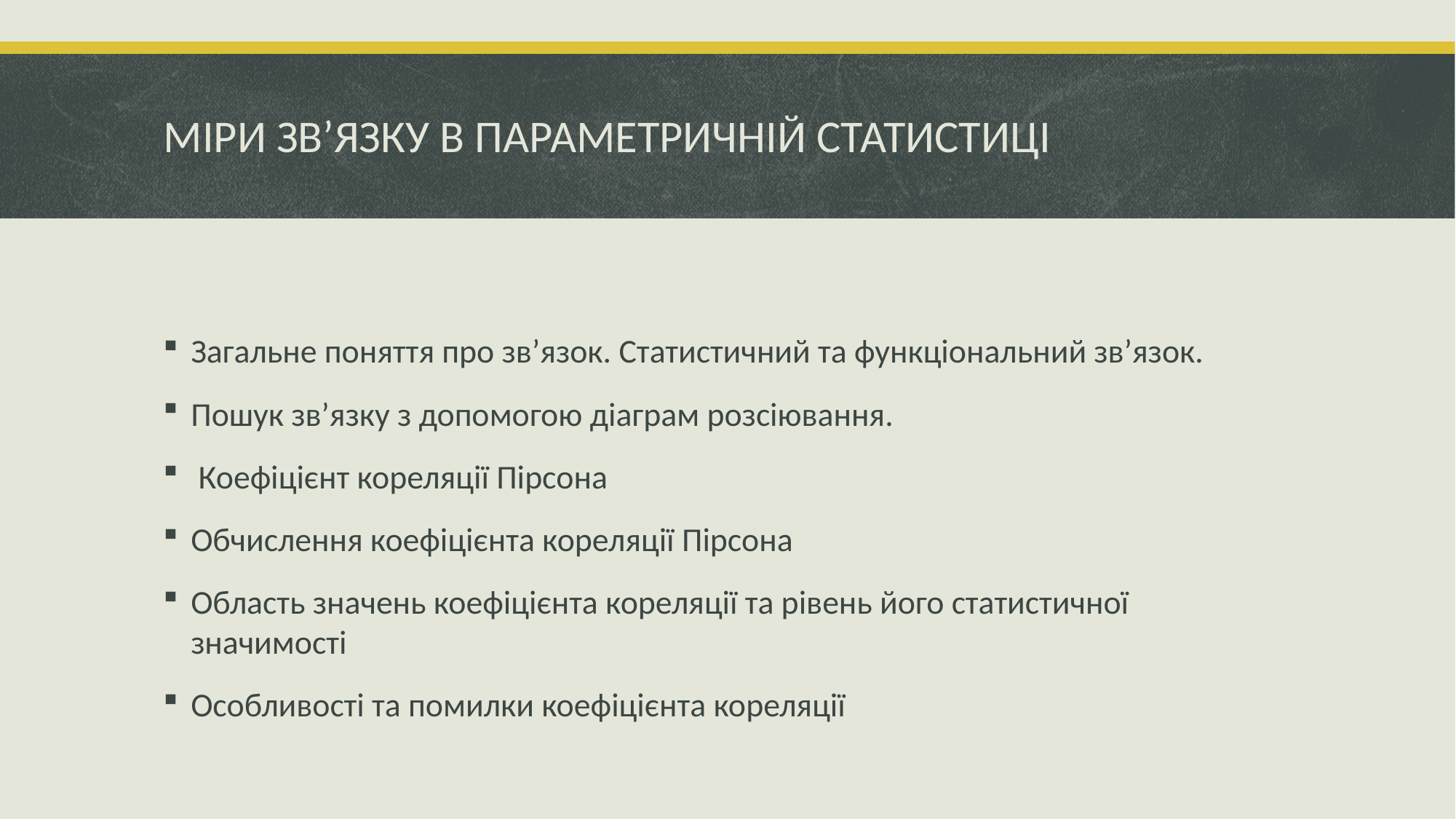

# МІРИ ЗВ’ЯЗКУ В ПАРАМЕТРИЧНІЙ СТАТИСТИЦІ

Загальне поняття про зв’язок. Статистичний та функціональний зв’язок.
Пошук зв’язку з допомогою діаграм розсіювання.
 Коефіцієнт кореляції Пірсона
Обчислення коефіцієнта кореляції Пірсона
Область значень коефіцієнта кореляції та рівень його статистичної значимості
Особливості та помилки коефіцієнта кореляції